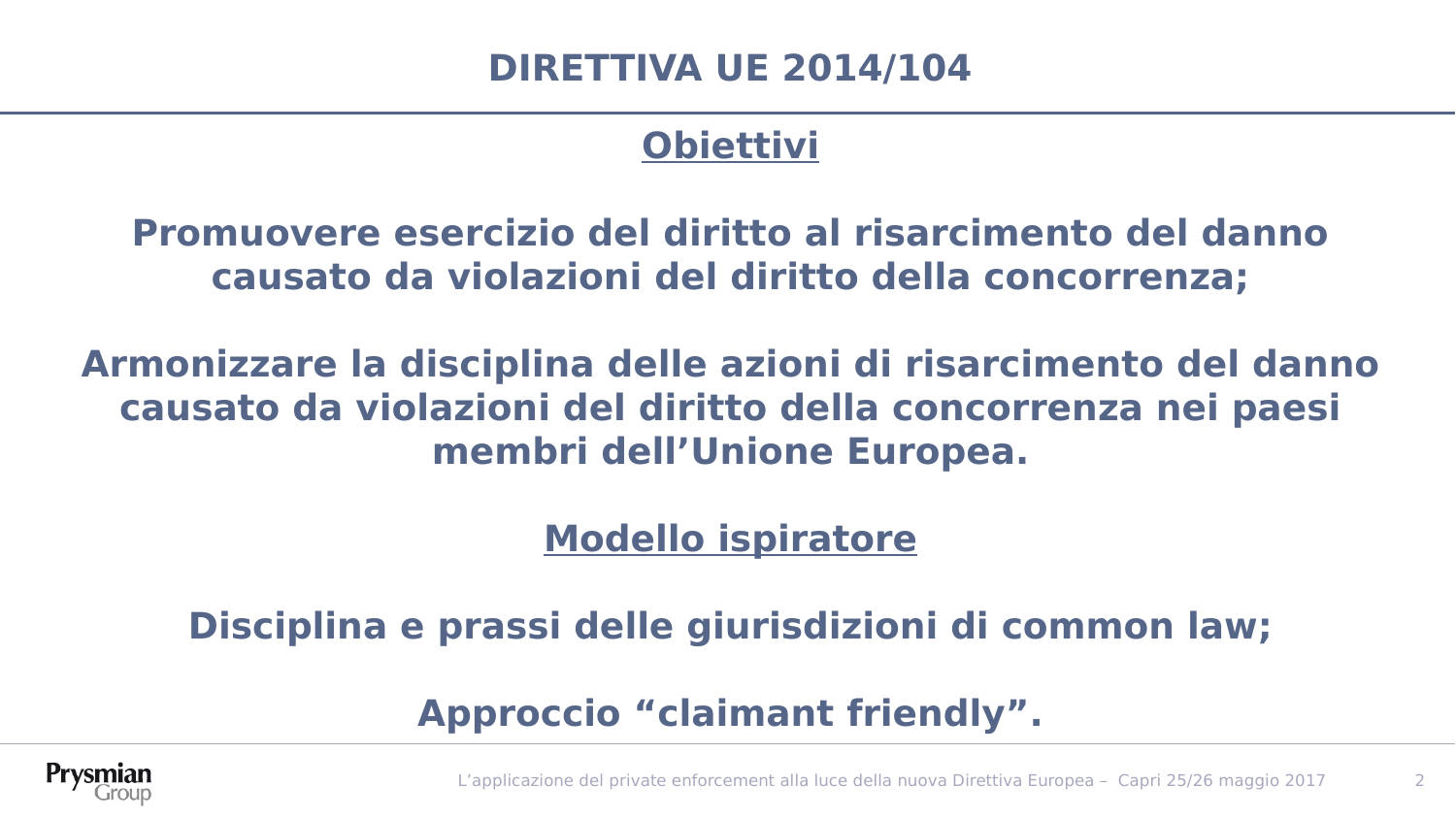

DIRETTIVA UE 2014/104
Obiettivi

Promuovere esercizio del diritto al risarcimento del danno causato da violazioni del diritto della concorrenza;

Armonizzare la disciplina delle azioni di risarcimento del danno causato da violazioni del diritto della concorrenza nei paesi membri dell’Unione Europea.

Modello ispiratore

Disciplina e prassi delle giurisdizioni di common law;

Approccio “claimant friendly”.